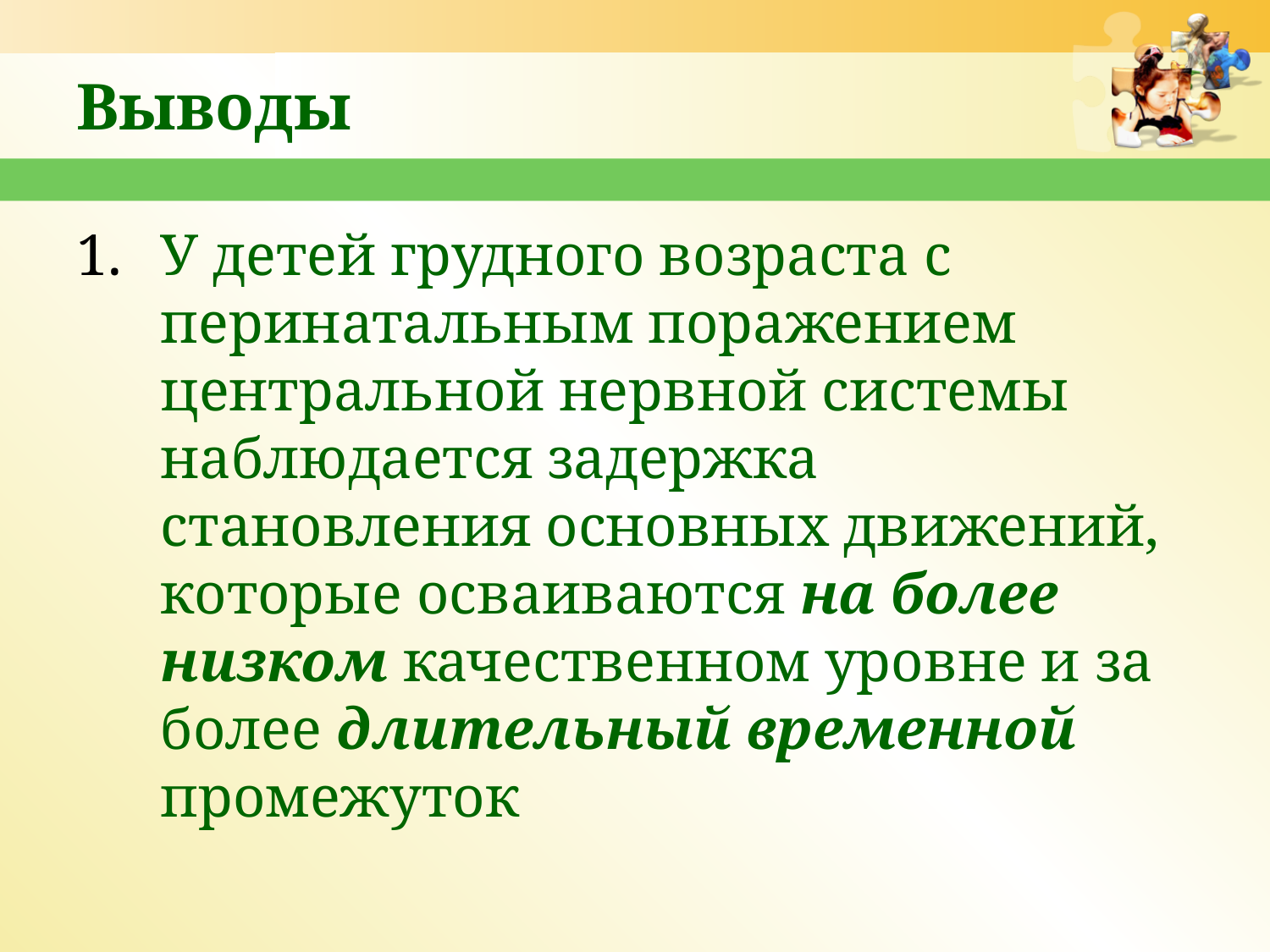

# Выводы
1.	У детей грудного возраста с перинатальным поражением центральной нервной системы наблюдается задержка становления основных движений, которые осваиваются на более низком качественном уровне и за более длительный временной промежуток